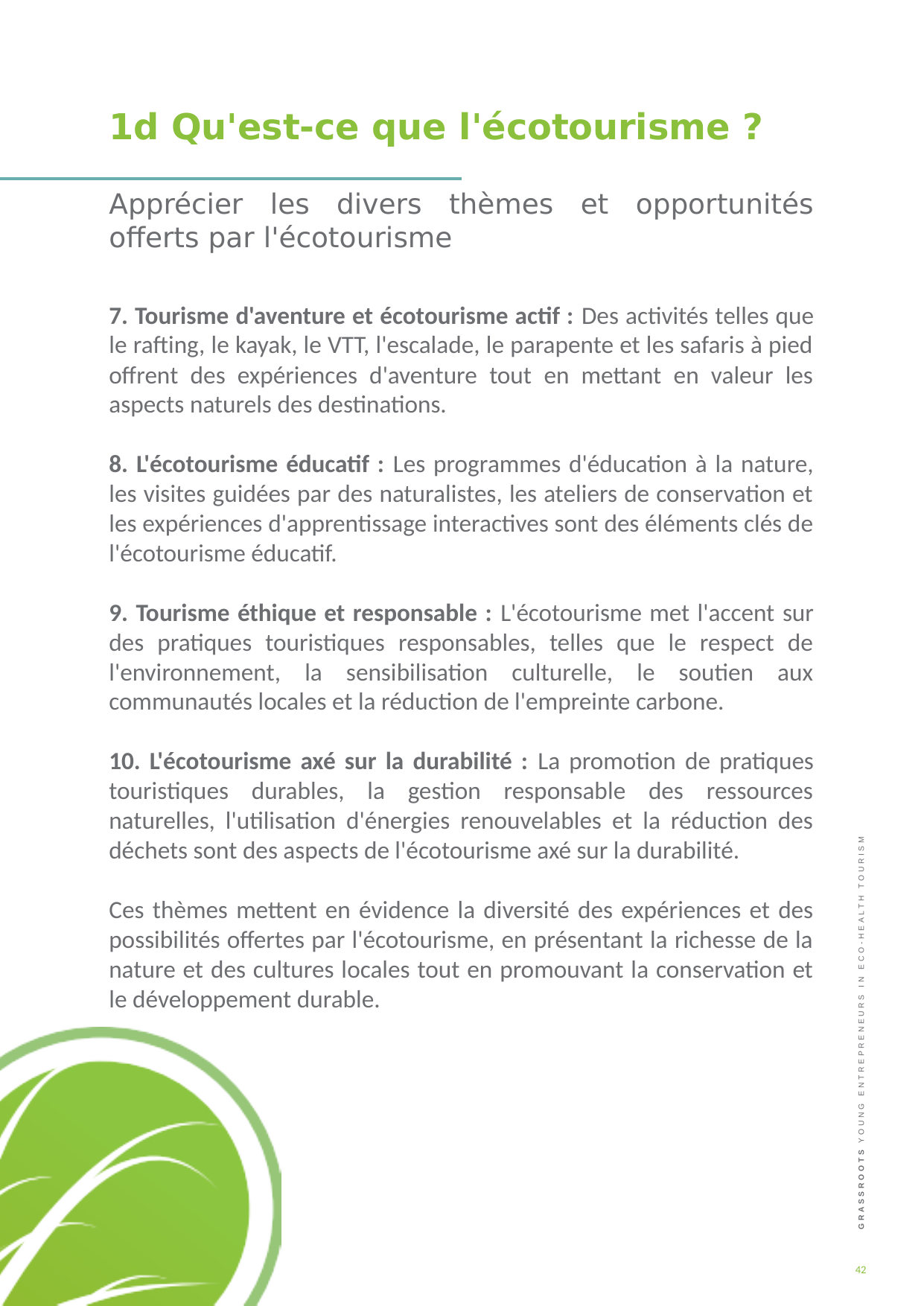

1d Qu'est-ce que l'écotourisme ?
Apprécier les divers thèmes et opportunités offerts par l'écotourisme
7. Tourisme d'aventure et écotourisme actif : Des activités telles que le rafting, le kayak, le VTT, l'escalade, le parapente et les safaris à pied offrent des expériences d'aventure tout en mettant en valeur les aspects naturels des destinations.

8. L'écotourisme éducatif : Les programmes d'éducation à la nature, les visites guidées par des naturalistes, les ateliers de conservation et les expériences d'apprentissage interactives sont des éléments clés de l'écotourisme éducatif.

9. Tourisme éthique et responsable : L'écotourisme met l'accent sur des pratiques touristiques responsables, telles que le respect de l'environnement, la sensibilisation culturelle, le soutien aux communautés locales et la réduction de l'empreinte carbone.

10. L'écotourisme axé sur la durabilité : La promotion de pratiques touristiques durables, la gestion responsable des ressources naturelles, l'utilisation d'énergies renouvelables et la réduction des déchets sont des aspects de l'écotourisme axé sur la durabilité.

Ces thèmes mettent en évidence la diversité des expériences et des possibilités offertes par l'écotourisme, en présentant la richesse de la nature et des cultures locales tout en promouvant la conservation et le développement durable.

42